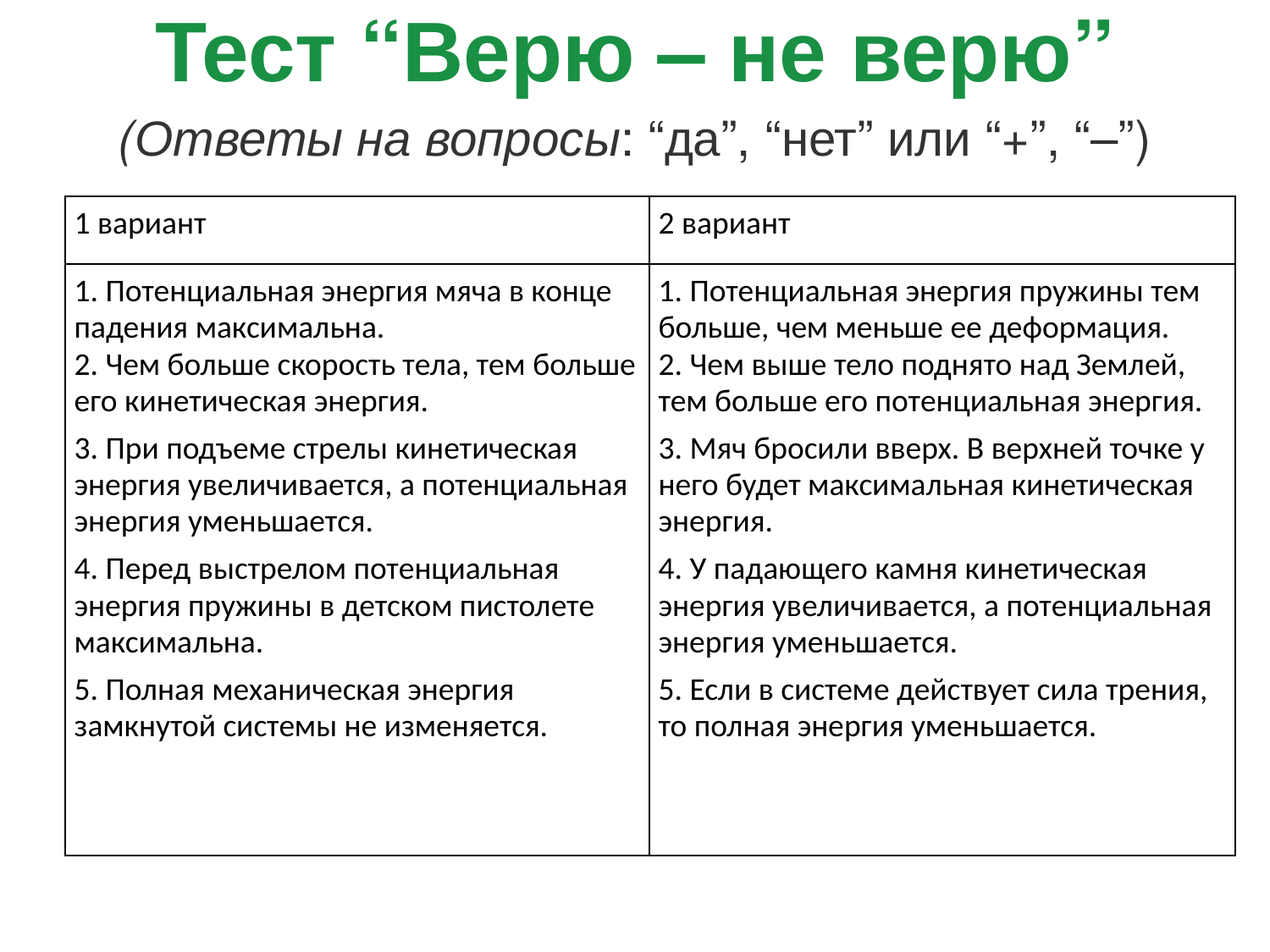

# Тест “Верю – не верю” (Ответы на вопросы: “да”, “нет” или “+”, “–”)
| 1 вариант | 2 вариант |
| --- | --- |
| 1. Потенциальная энергия мяча в конце падения максимальна. 2. Чем больше скорость тела, тем больше его кинетическая энергия. 3. При подъеме стрелы кинетическая энергия увеличивается, а потенциальная энергия уменьшается. 4. Перед выстрелом потенциальная энергия пружины в детском пистолете максимальна. 5. Полная механическая энергия замкнутой системы не изменяется. | 1. Потенциальная энергия пружины тем больше, чем меньше ее деформация. 2. Чем выше тело поднято над Землей, тем больше его потенциальная энергия. 3. Мяч бросили вверх. В верхней точке у него будет максимальная кинетическая энергия. 4. У падающего камня кинетическая энергия увеличивается, а потенциальная энергия уменьшается. 5. Если в системе действует сила трения, то полная энергия уменьшается. |